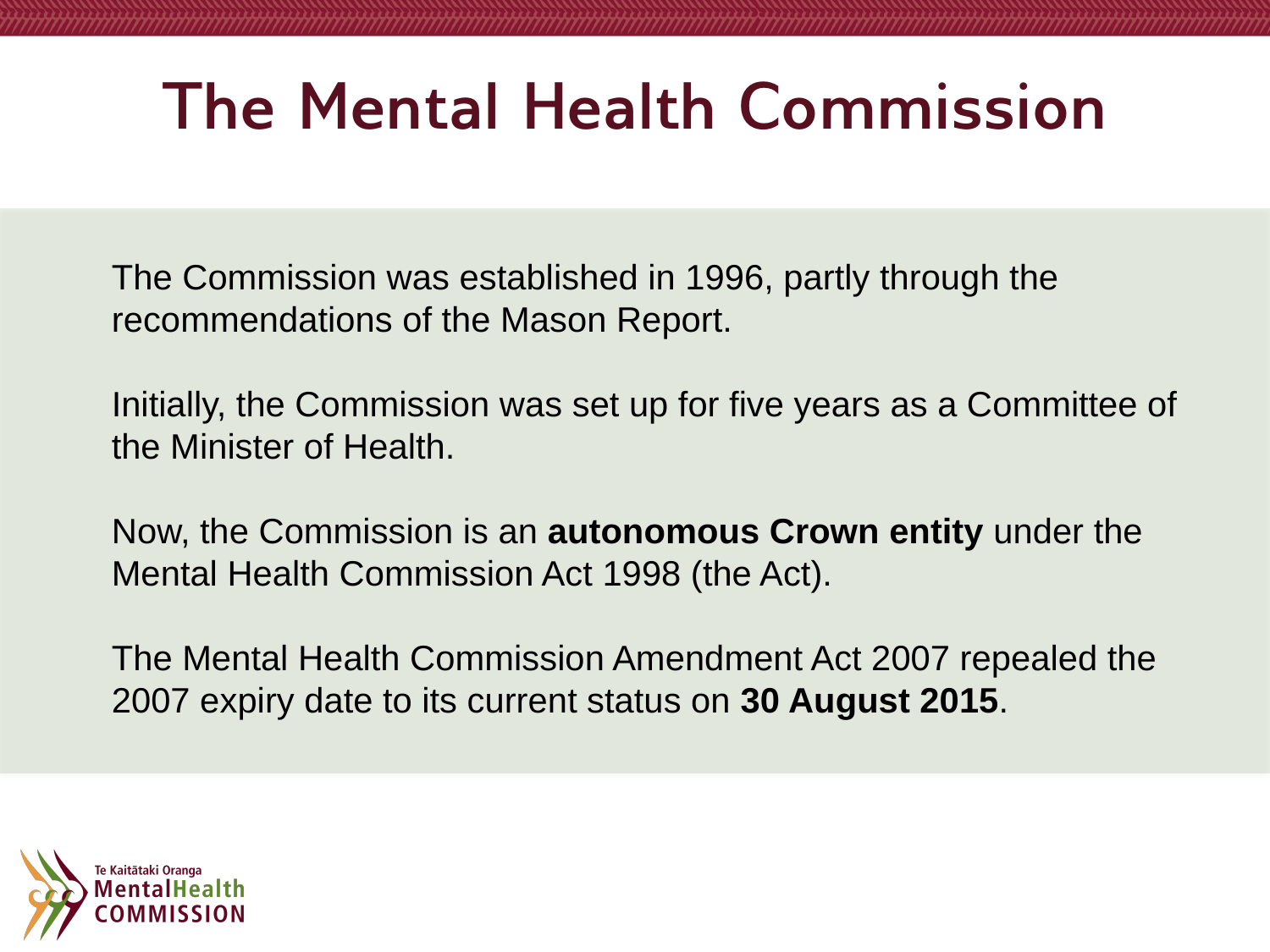

# The Mental Health Commission

The Commission was established in 1996, partly through the recommendations of the Mason Report.

Initially, the Commission was set up for five years as a Committee of the Minister of Health.

Now, the Commission is an autonomous Crown entity under the Mental Health Commission Act 1998 (the Act).

The Mental Health Commission Amendment Act 2007 repealed the 2007 expiry date to its current status on 30 August 2015.